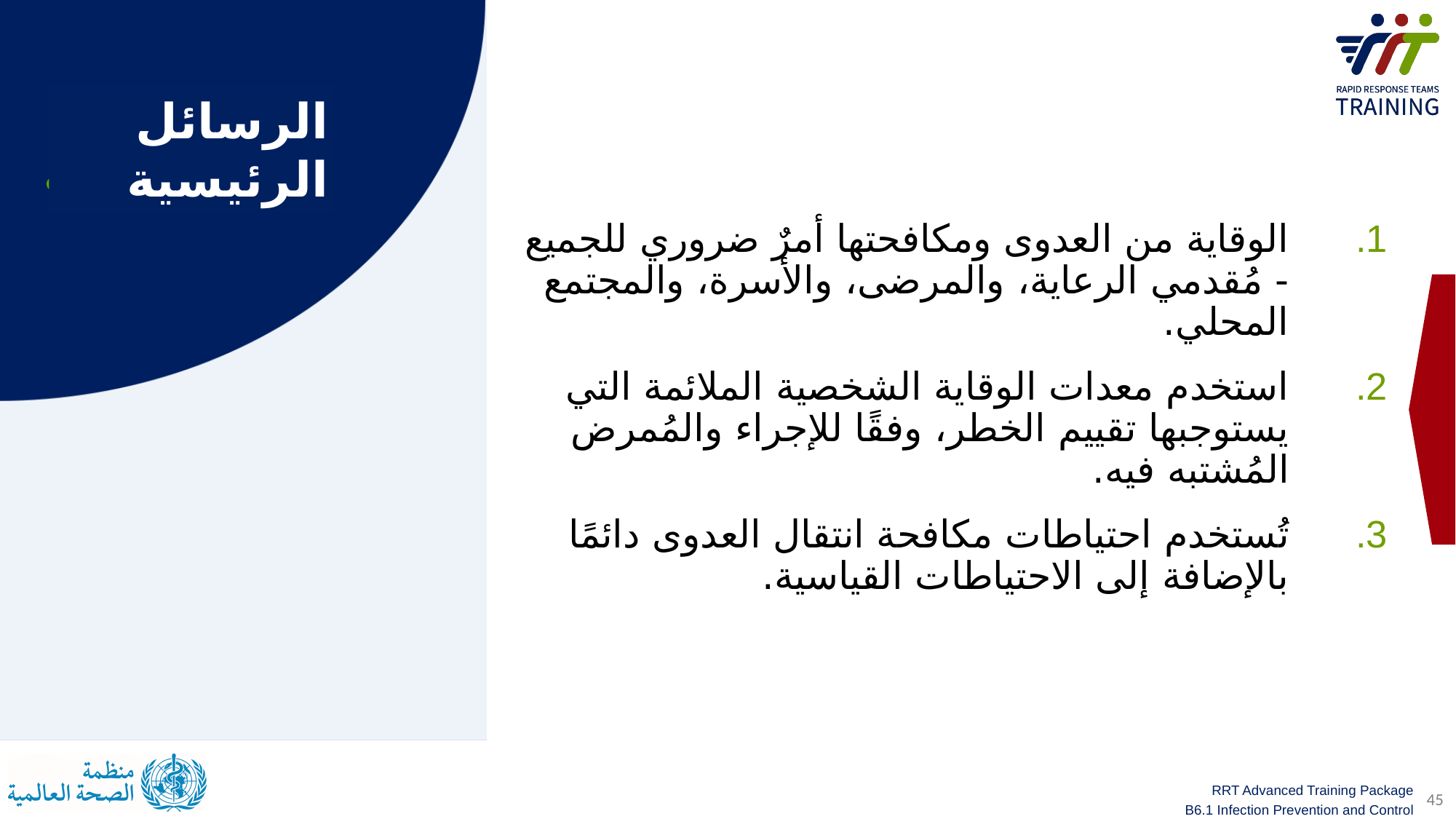

الرسائل الرئيسية
الوقاية من العدوى ومكافحتها أمرٌ ضروري للجميع - مُقدمي الرعاية، والمرضى، والأسرة، والمجتمع المحلي.
استخدم معدات الوقاية الشخصية الملائمة التي يستوجبها تقييم الخطر، وفقًا للإجراء والمُمرض المُشتبه فيه.
تُستخدم احتياطات مكافحة انتقال العدوى دائمًا بالإضافة إلى الاحتياطات القياسية.